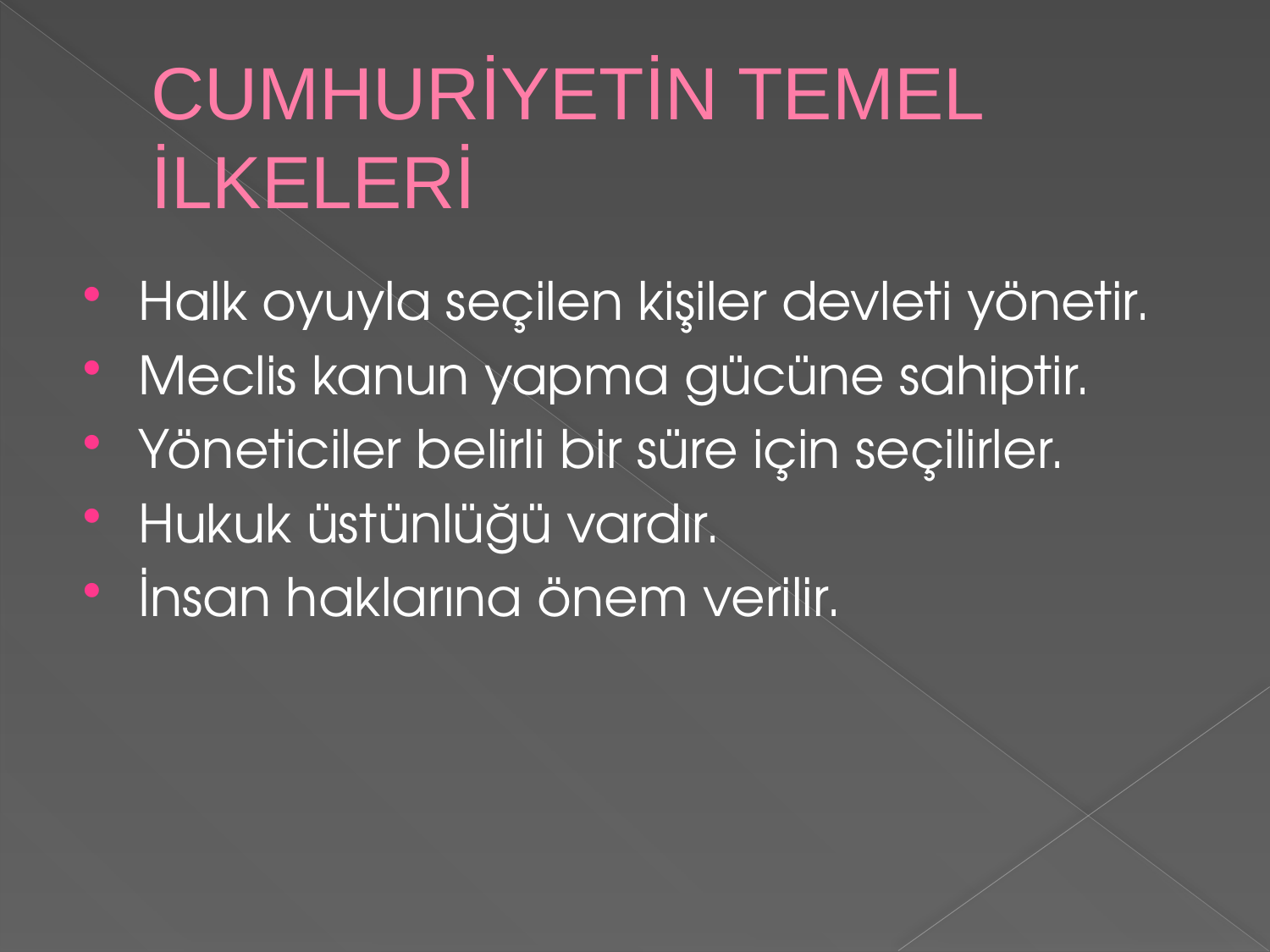

# CUMHURİYETİN TEMEL İLKELERİ
Halk oyuyla seçilen kişiler devleti yönetir.
Meclis kanun yapma gücüne sahiptir.
Yöneticiler belirli bir süre için seçilirler.
Hukuk üstünlüğü vardır.
İnsan haklarına önem verilir.